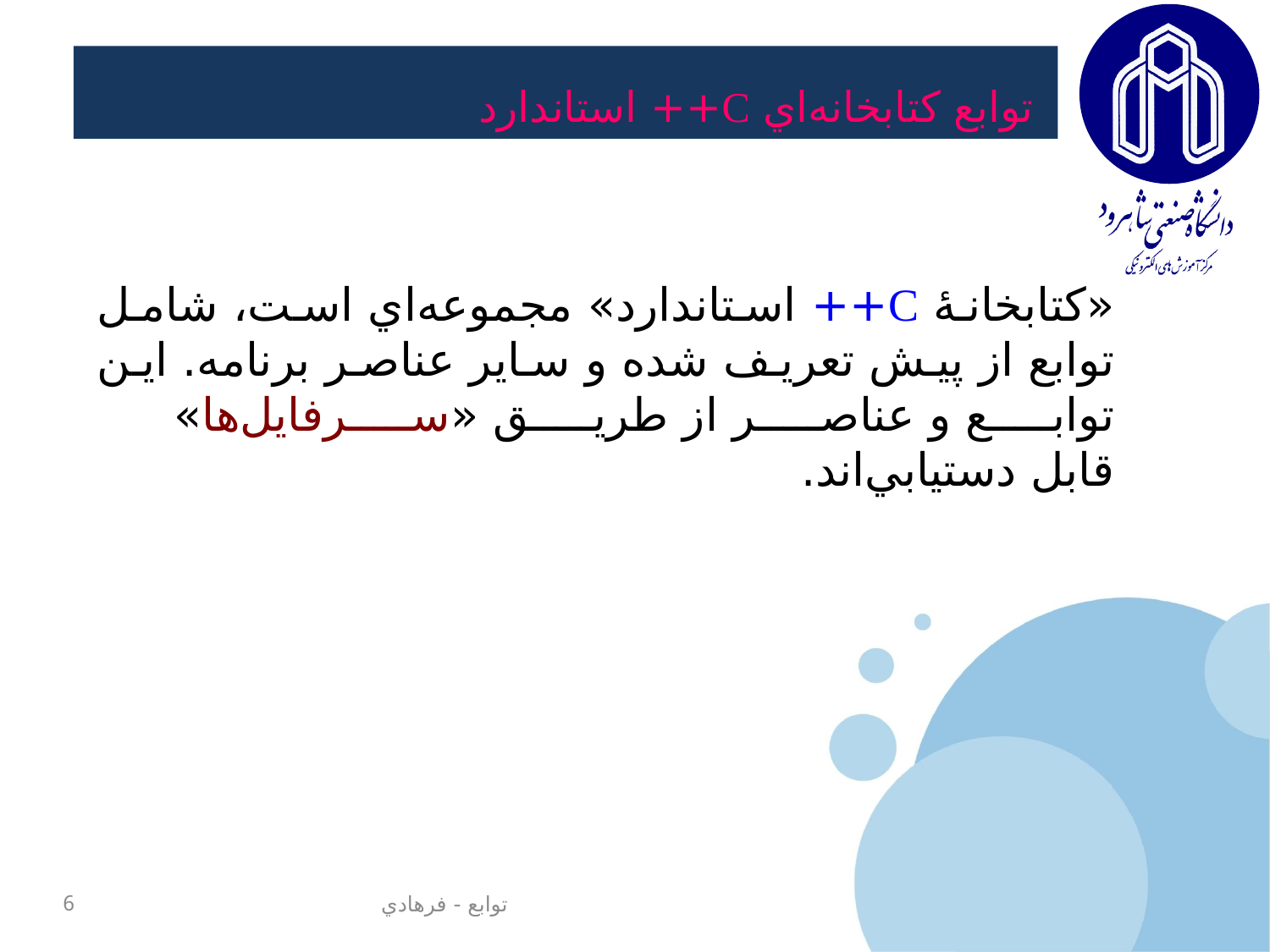

# توابع كتابخانه‌اي C++ استاندارد
«كتابخانۀ C++ استاندارد» مجموعه‌اي است، شامل توابع‌ از پيش تعريف شده و ساير عناصر برنامه. اين توابع و عناصر از طريق «سرفايل‌ها»
قابل دستيابي‌اند.
6
توابع - فرهادي